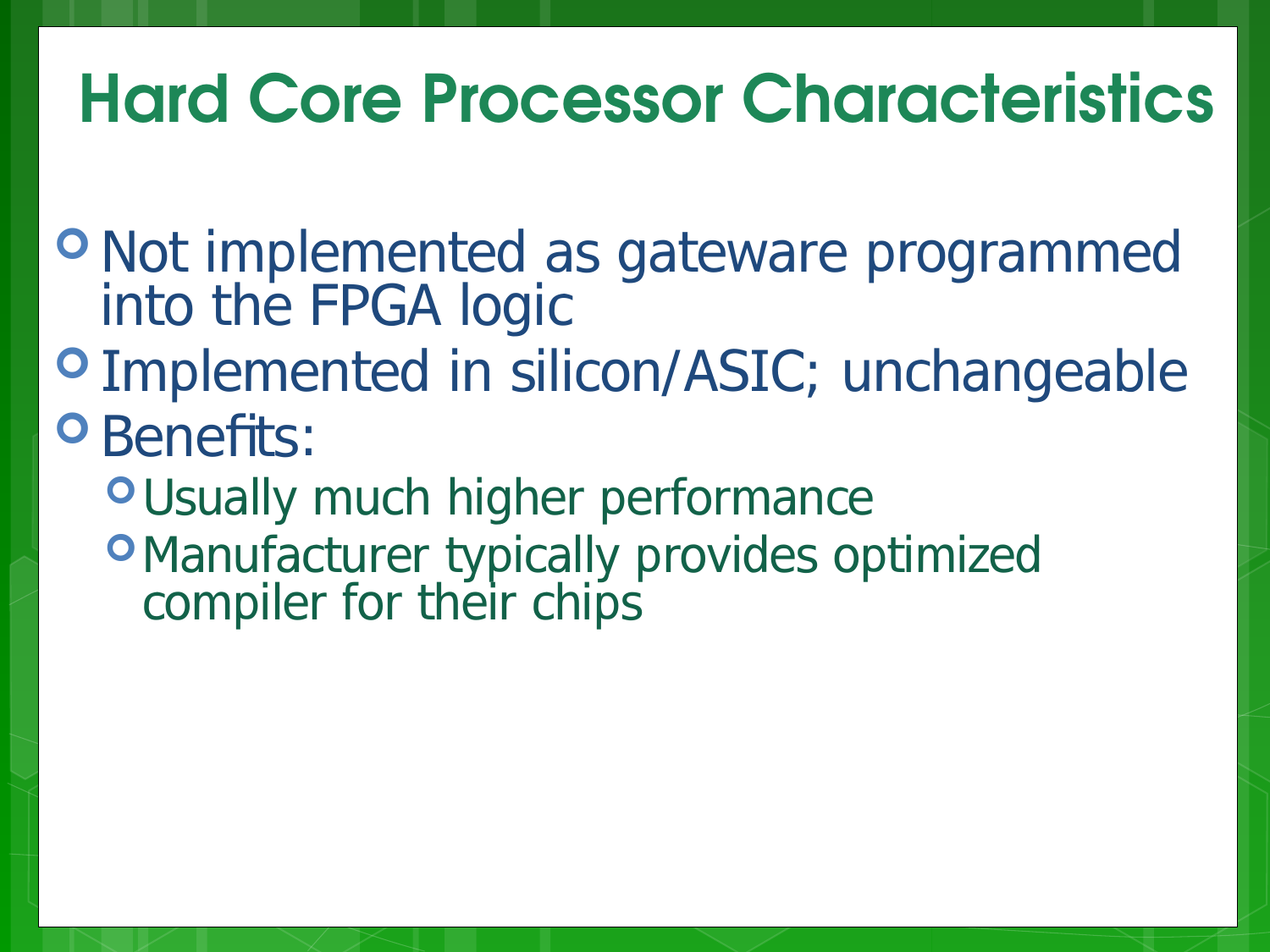

# Hard Core Processor Characteristics
Not implemented as gateware programmed into the FPGA logic
Implemented in silicon/ASIC; unchangeable
Benefits:
Usually much higher performance
Manufacturer typically provides optimized compiler for their chips